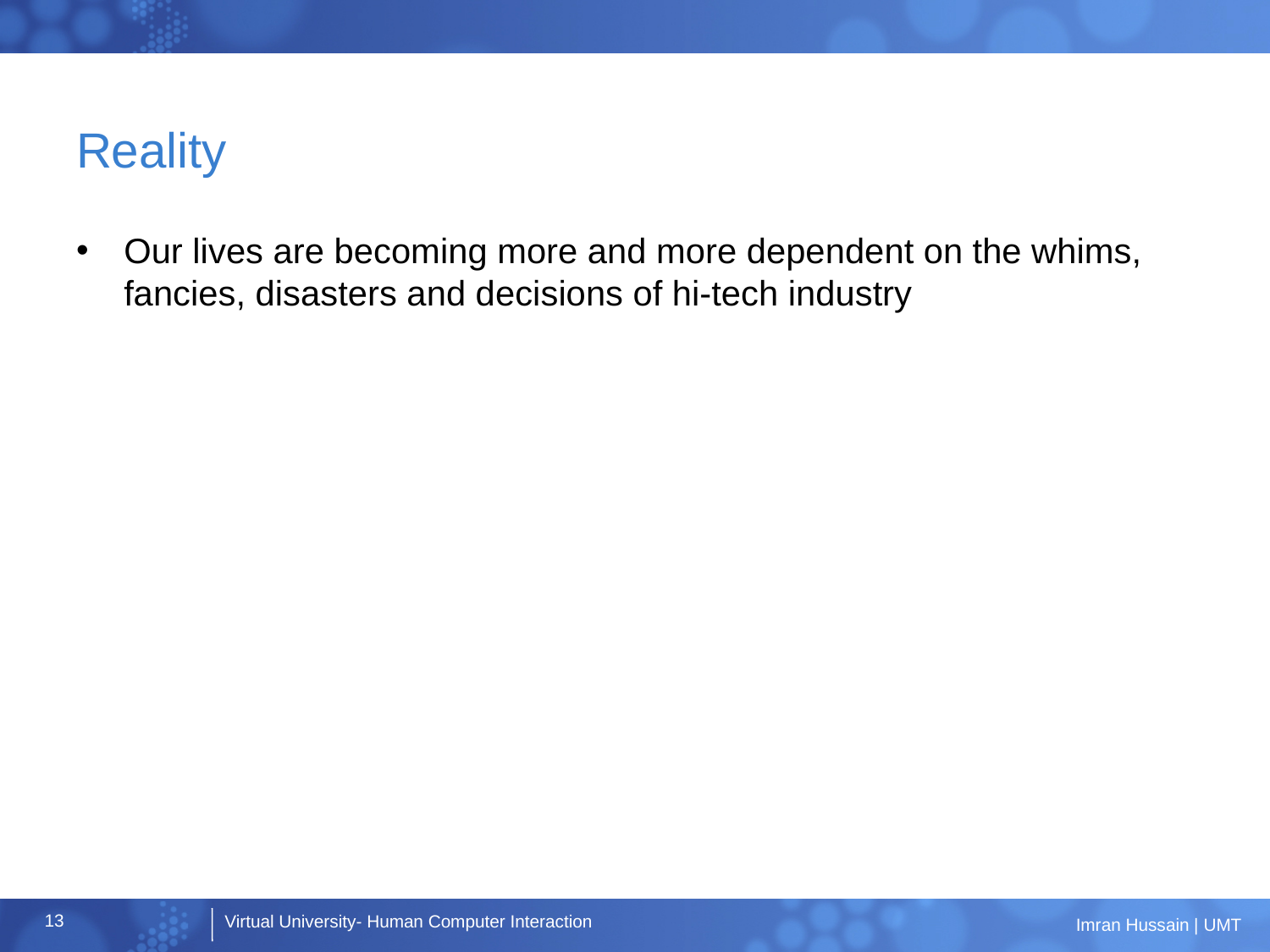

# Reality
Our lives are becoming more and more dependent on the whims, fancies, disasters and decisions of hi-tech industry